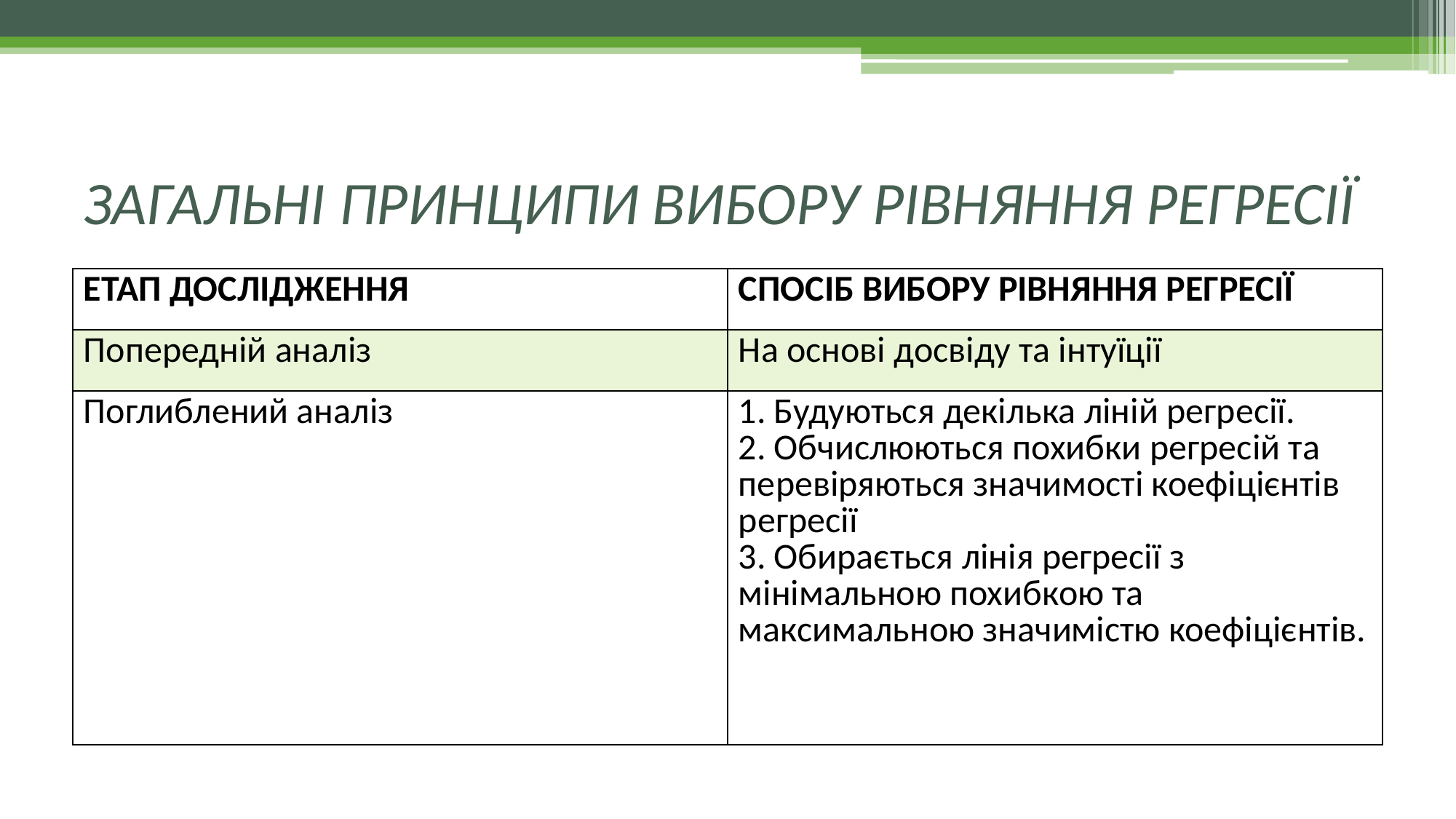

# ЗАГАЛЬНІ ПРИНЦИПИ ВИБОРУ РІВНЯННЯ РЕГРЕСІЇ
| ЕТАП ДОСЛІДЖЕННЯ | СПОСІБ ВИБОРУ РІВНЯННЯ РЕГРЕСІЇ |
| --- | --- |
| Попередній аналіз | На основі досвіду та інтуїції |
| Поглиблений аналіз | 1. Будуються декілька ліній регресії. 2. Обчислюються похибки регресій та перевіряються значимості коефіцієнтів регресії 3. Обирається лінія регресії з мінімальною похибкою та максимальною значимістю коефіцієнтів. |